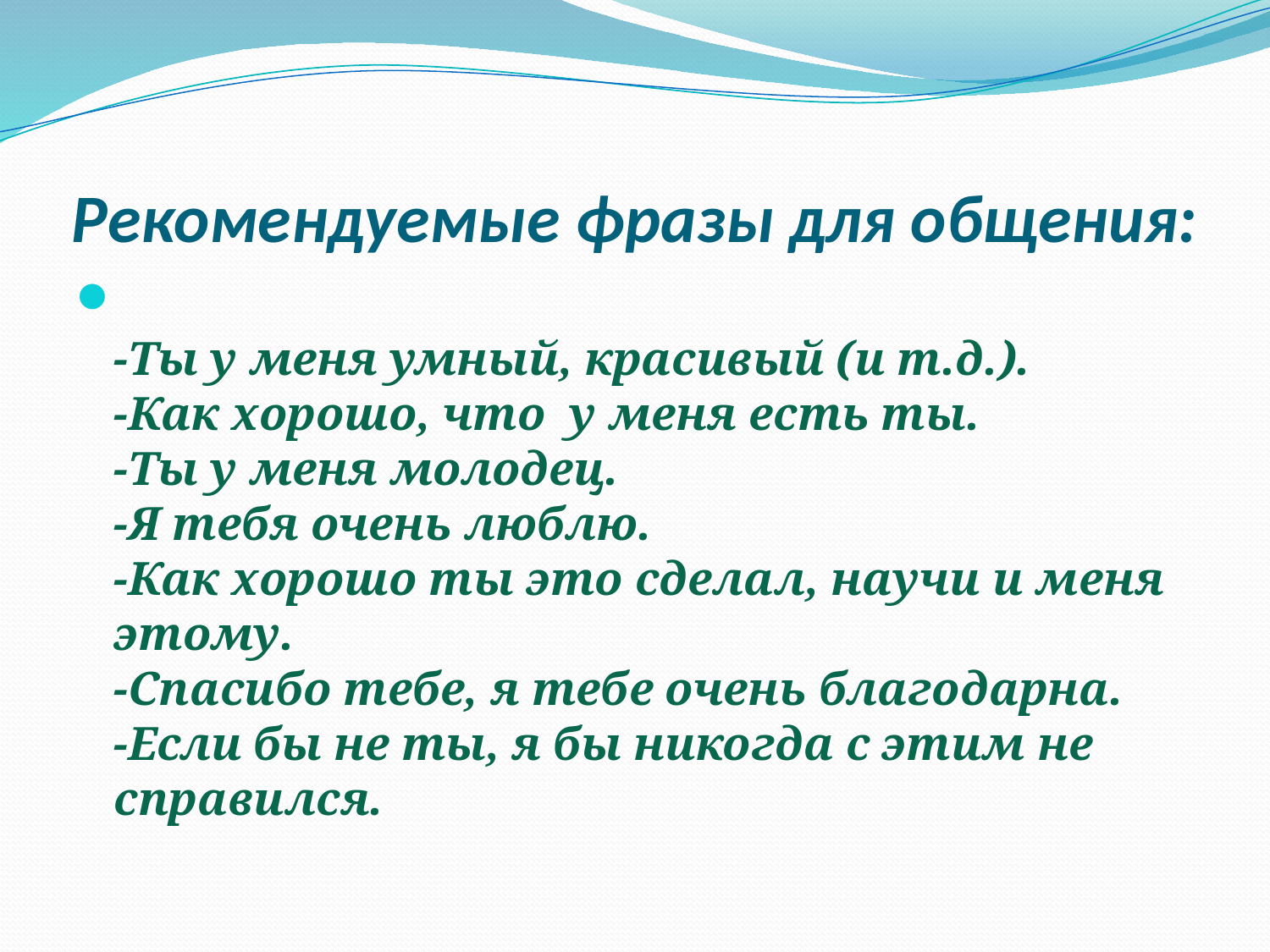

# Рекомендуемые фразы для общения:
-Ты у меня умный, красивый (и т.д.).
-Как хорошо, что  у меня есть ты.
-Ты у меня молодец.
-Я тебя очень люблю.
-Как хорошо ты это сделал, научи и меня этому.
-Спасибо тебе, я тебе очень благодарна.
-Если бы не ты, я бы никогда с этим не справился.